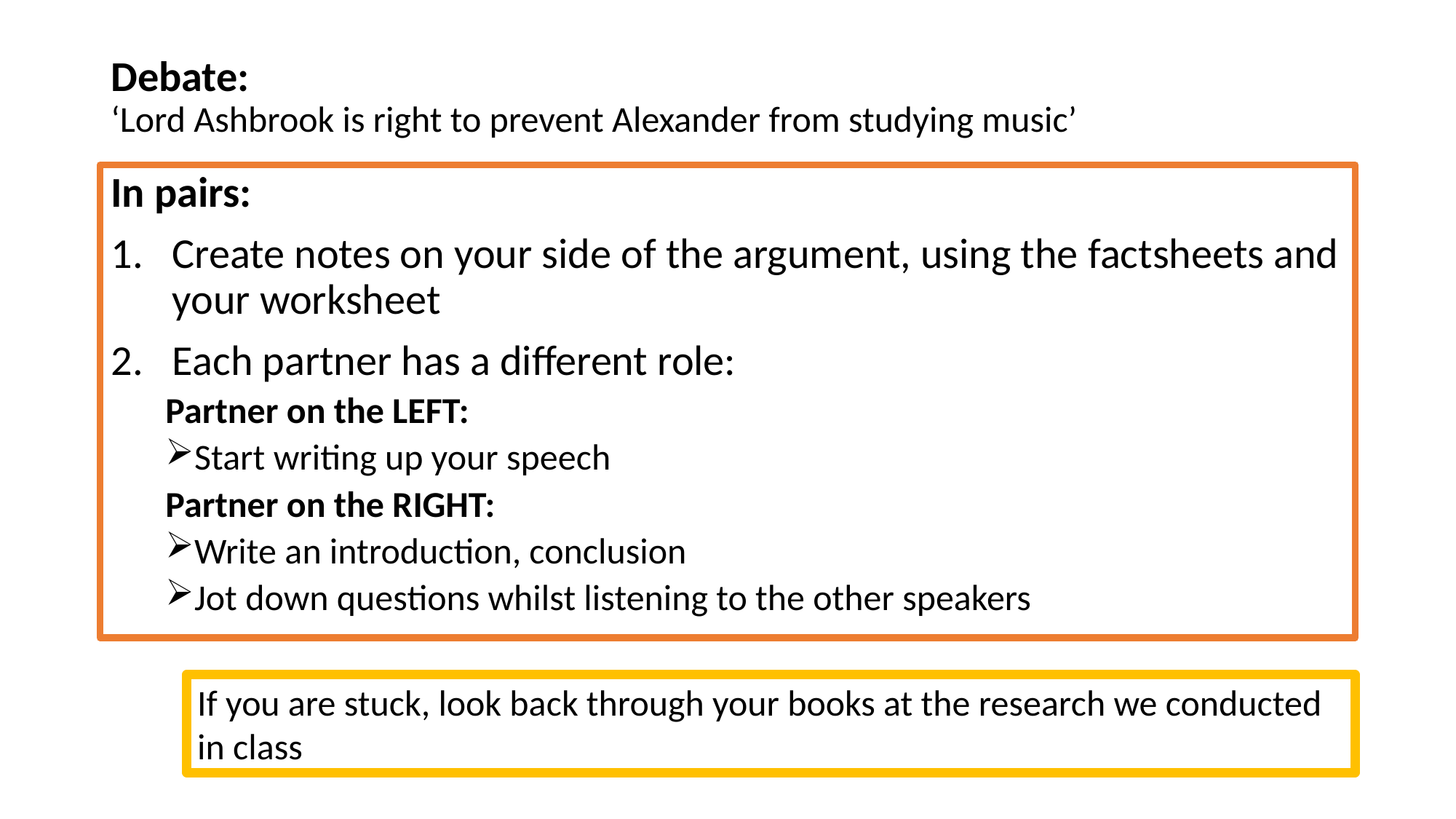

# Debate: ‘Lord Ashbrook is right to prevent Alexander from studying music’
In pairs:
Create notes on your side of the argument, using the factsheets and your worksheet
Each partner has a different role:
Partner on the LEFT:
Start writing up your speech
Partner on the RIGHT:
Write an introduction, conclusion
Jot down questions whilst listening to the other speakers

If you are stuck, look back through your books at the research we conducted in class